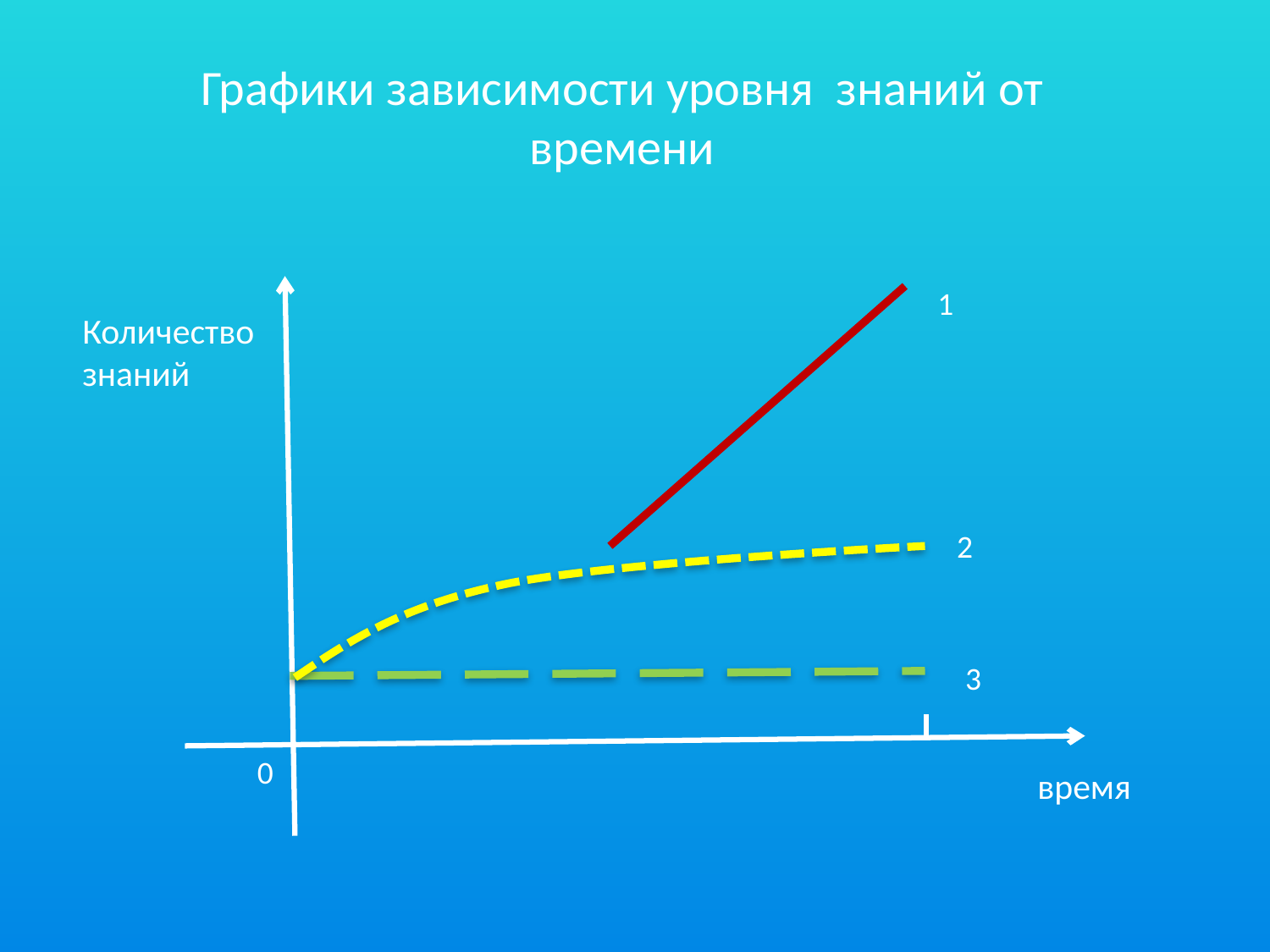

# Графики зависимости уровня  знаний от времени
1
Количество знаний
2

3
0
время